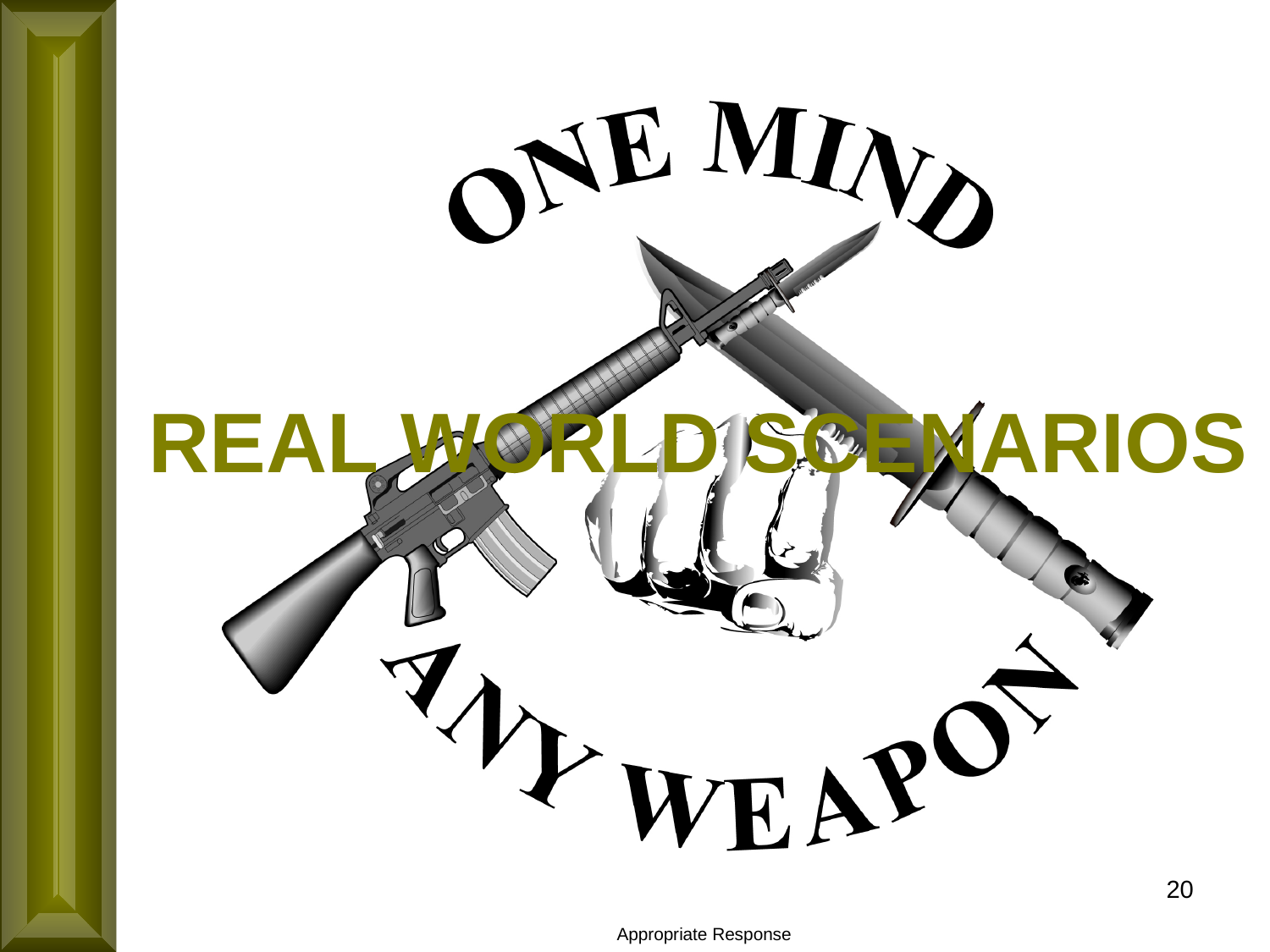

# REAL WORLD SCENARIOS
20
Appropriate Response